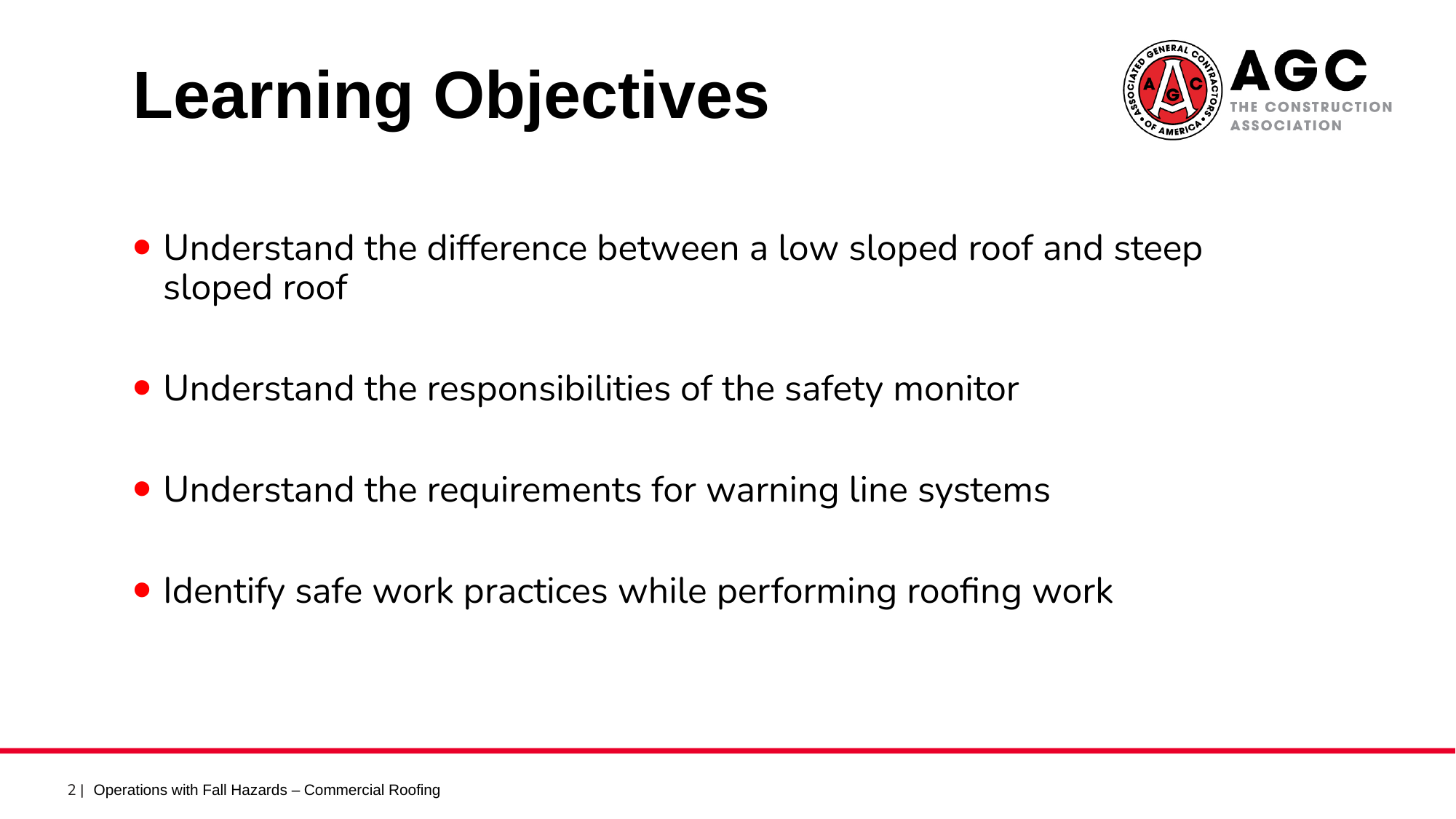

Learning Objectives
Understand the difference between a low sloped roof and steep sloped roof

Understand the responsibilities of the safety monitor

Understand the requirements for warning line systems

Identify safe work practices while performing roofing work
Operations with Fall Hazards – Commercial Roofing